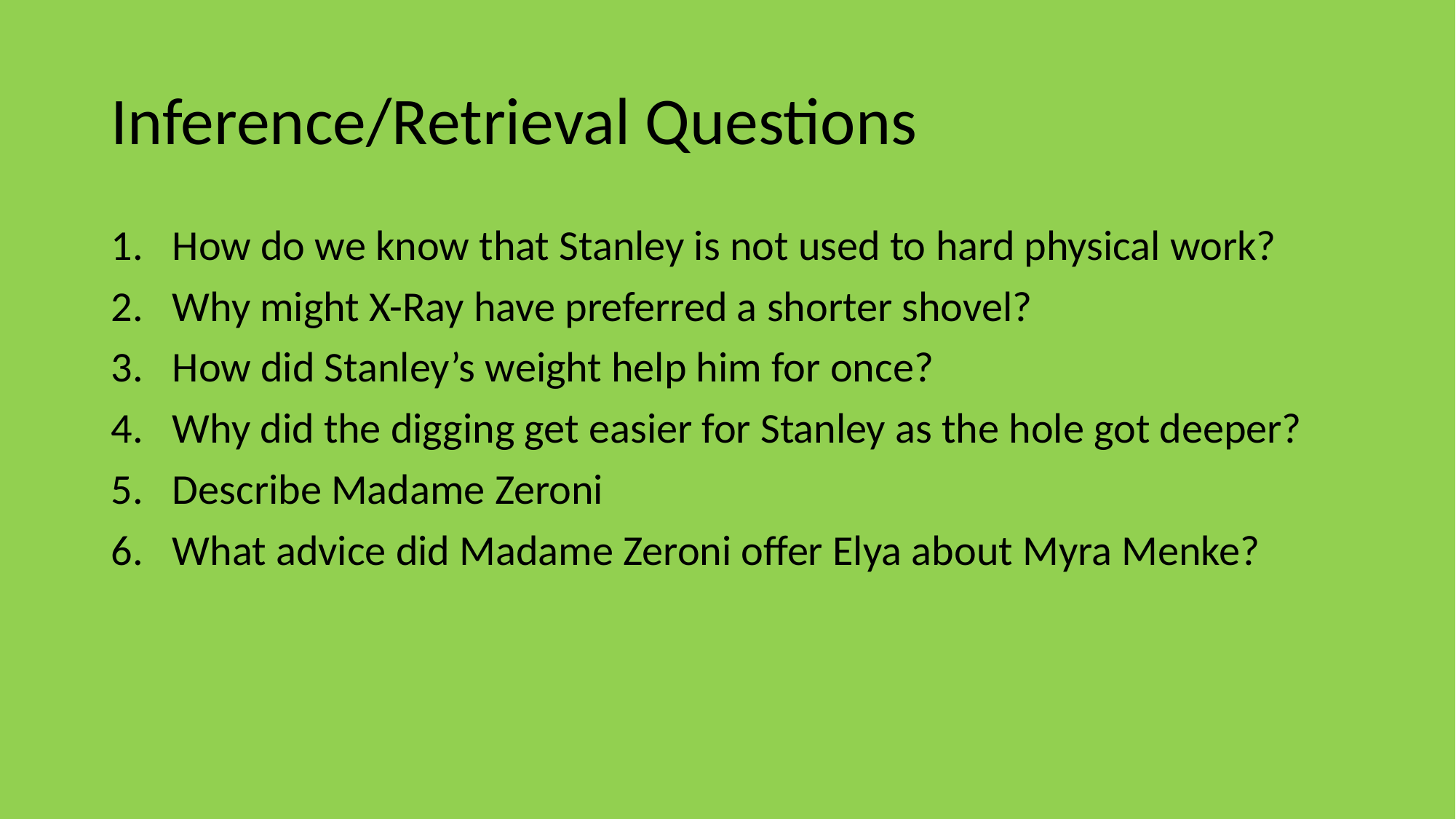

# Inference/Retrieval Questions
How do we know that Stanley is not used to hard physical work?
Why might X-Ray have preferred a shorter shovel?
How did Stanley’s weight help him for once?
Why did the digging get easier for Stanley as the hole got deeper?
Describe Madame Zeroni
What advice did Madame Zeroni offer Elya about Myra Menke?